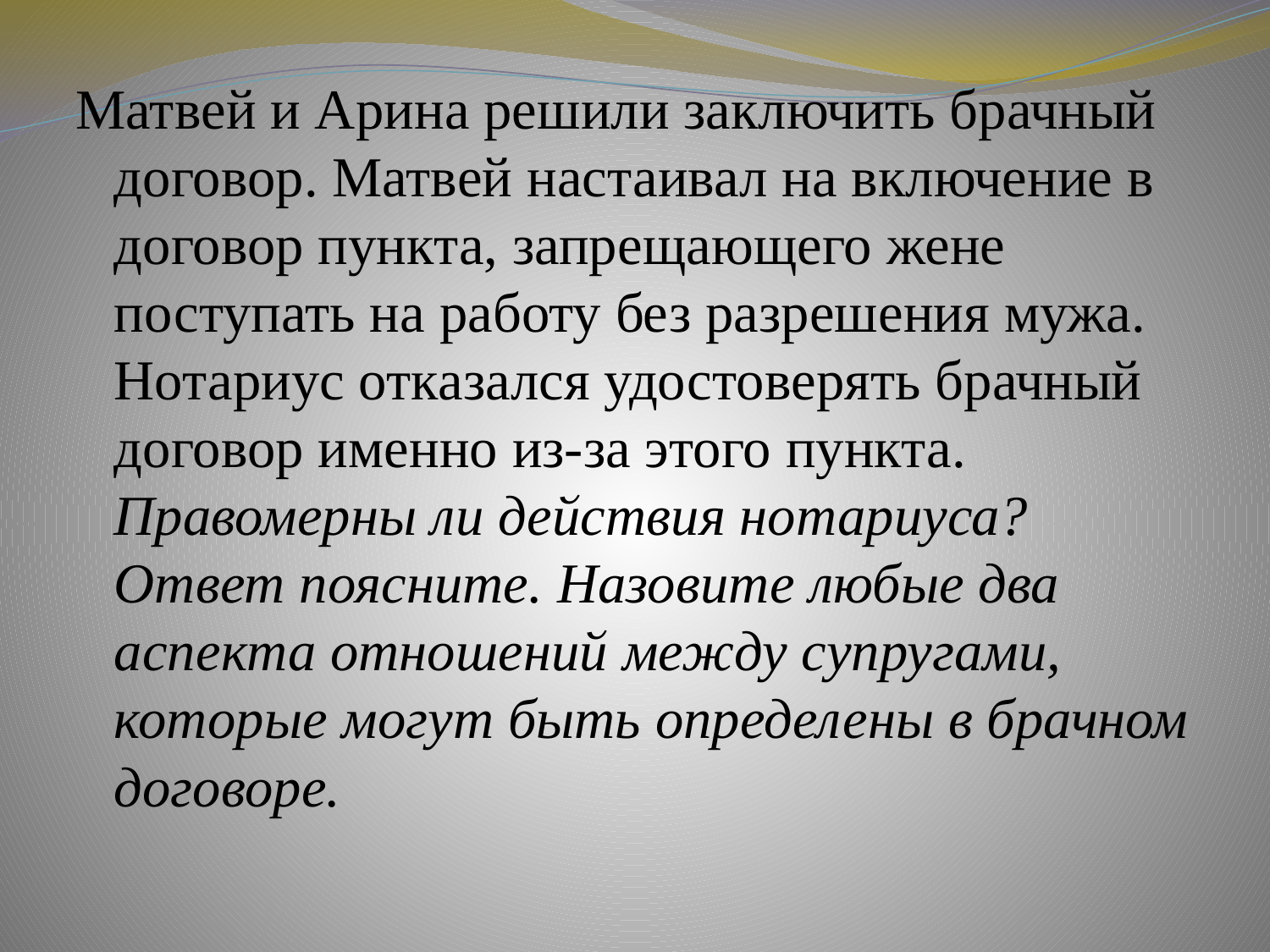

Матвей и Арина решили заключить брачный договор. Матвей настаивал на включение в договор пункта, запрещающего жене поступать на работу без разрешения мужа. Нотариус отказался удостоверять брачный договор именно из-за этого пункта. Правомерны ли действия нотариуса? Ответ поясните. Назовите любые два аспекта отношений между супругами, которые могут быть определены в брачном договоре.